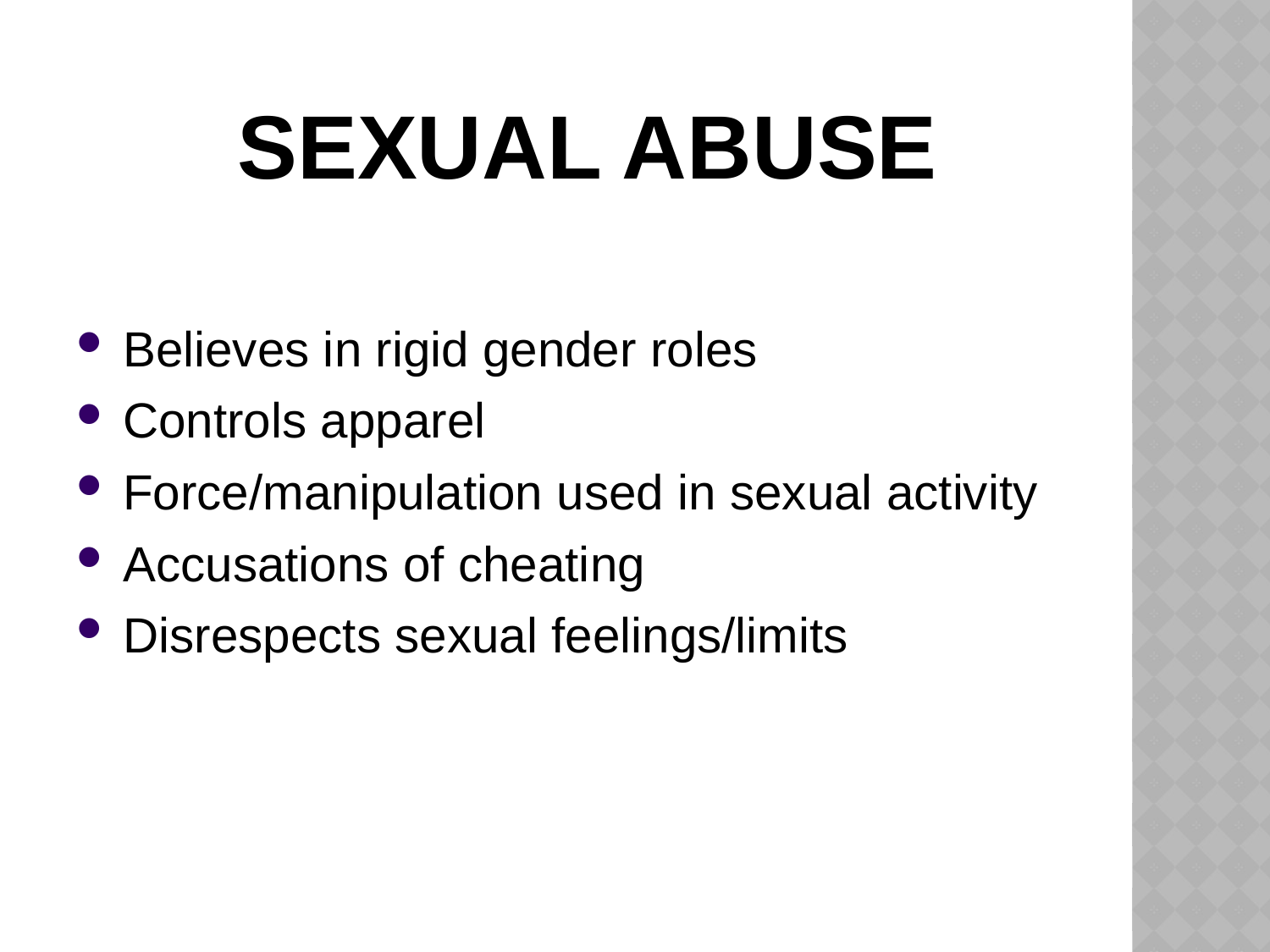

Sexual Abuse
Believes in rigid gender roles
Controls apparel
Force/manipulation used in sexual activity
Accusations of cheating
Disrespects sexual feelings/limits